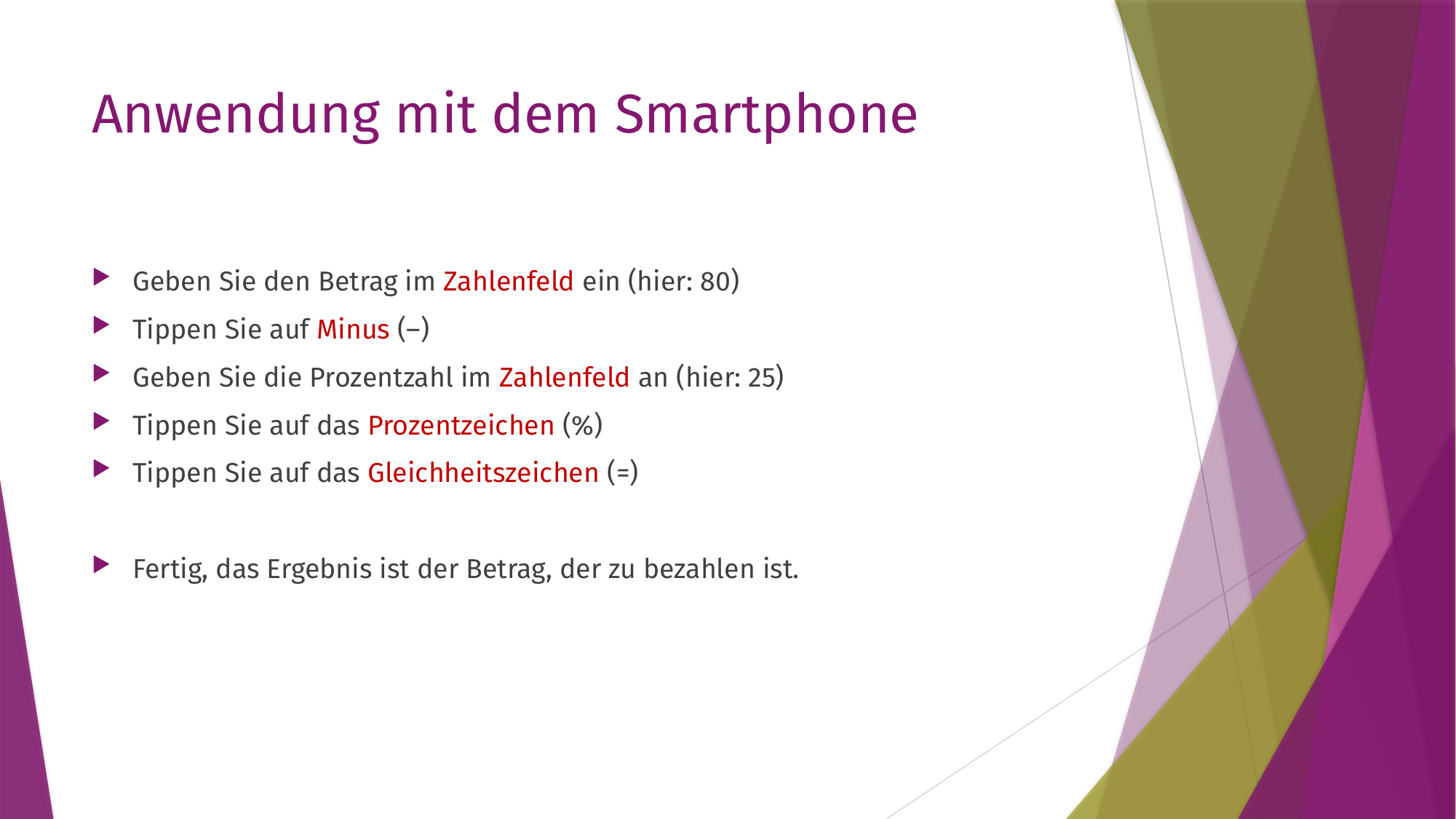

# Anwendung mit dem Smartphone
Geben Sie den Betrag im Zahlenfeld ein (hier: 80)
Tippen Sie auf Minus (–)
Geben Sie die Prozentzahl im Zahlenfeld an (hier: 25)
Tippen Sie auf das Prozentzeichen (%)
Tippen Sie auf das Gleichheitszeichen (=)

Fertig, das Ergebnis ist der Betrag, der zu bezahlen ist.